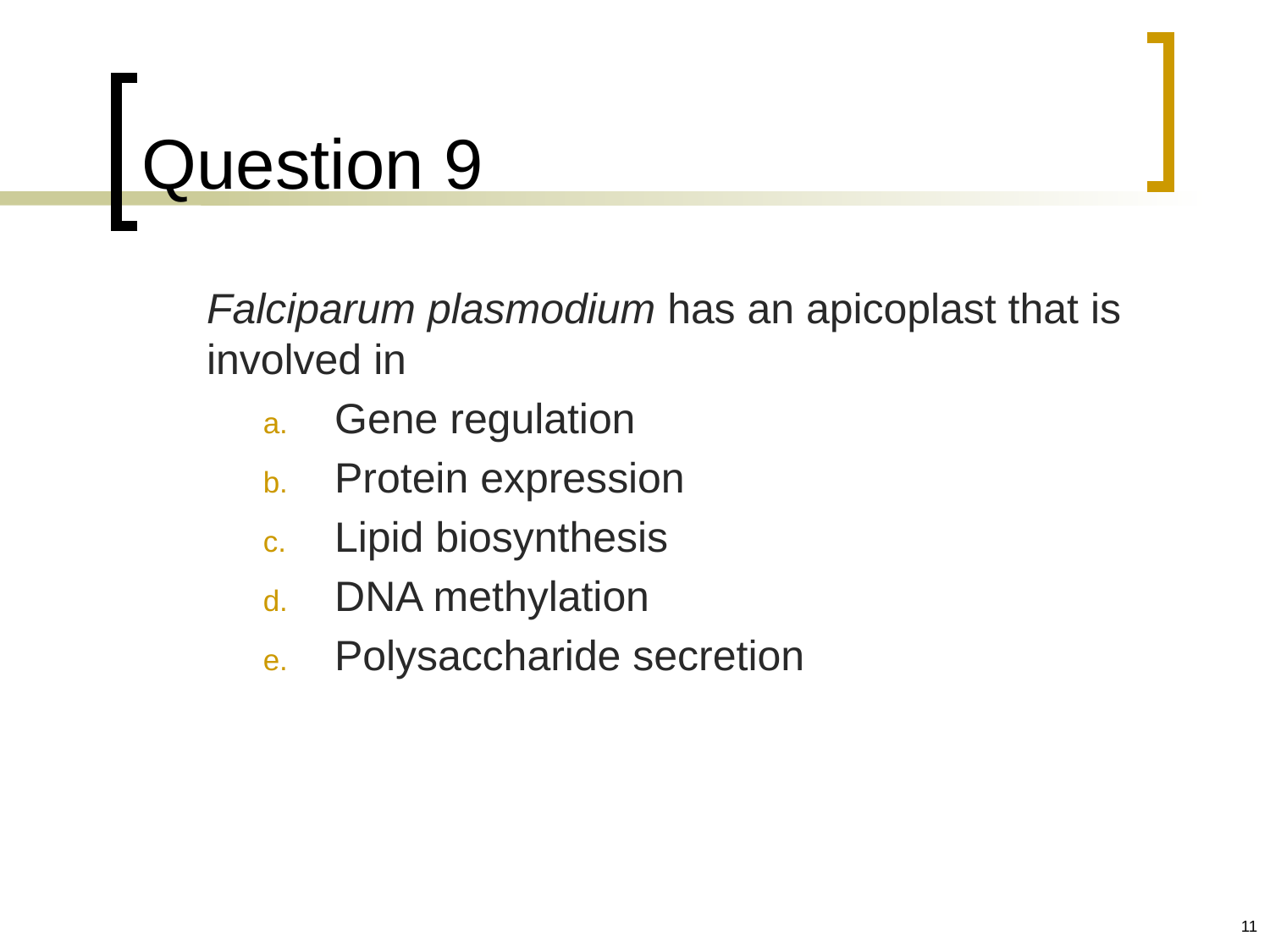

# Question 9
	Falciparum plasmodium has an apicoplast that is involved in
Gene regulation
Protein expression
Lipid biosynthesis
DNA methylation
Polysaccharide secretion